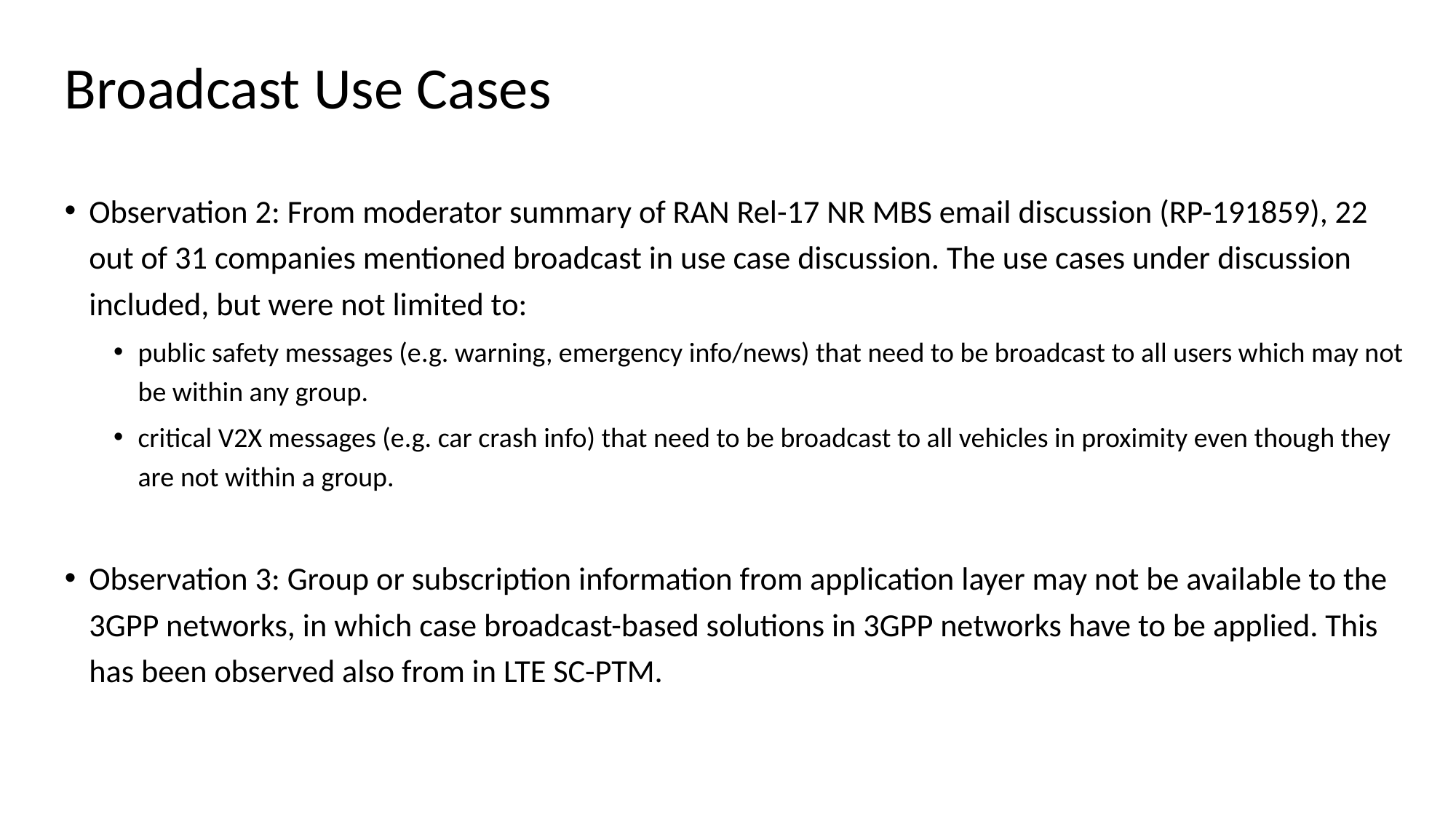

# Broadcast Use Cases
Observation 2: From moderator summary of RAN Rel-17 NR MBS email discussion (RP-191859), 22 out of 31 companies mentioned broadcast in use case discussion. The use cases under discussion included, but were not limited to:
public safety messages (e.g. warning, emergency info/news) that need to be broadcast to all users which may not be within any group.
critical V2X messages (e.g. car crash info) that need to be broadcast to all vehicles in proximity even though they are not within a group.

Observation 3: Group or subscription information from application layer may not be available to the 3GPP networks, in which case broadcast-based solutions in 3GPP networks have to be applied. This has been observed also from in LTE SC-PTM.